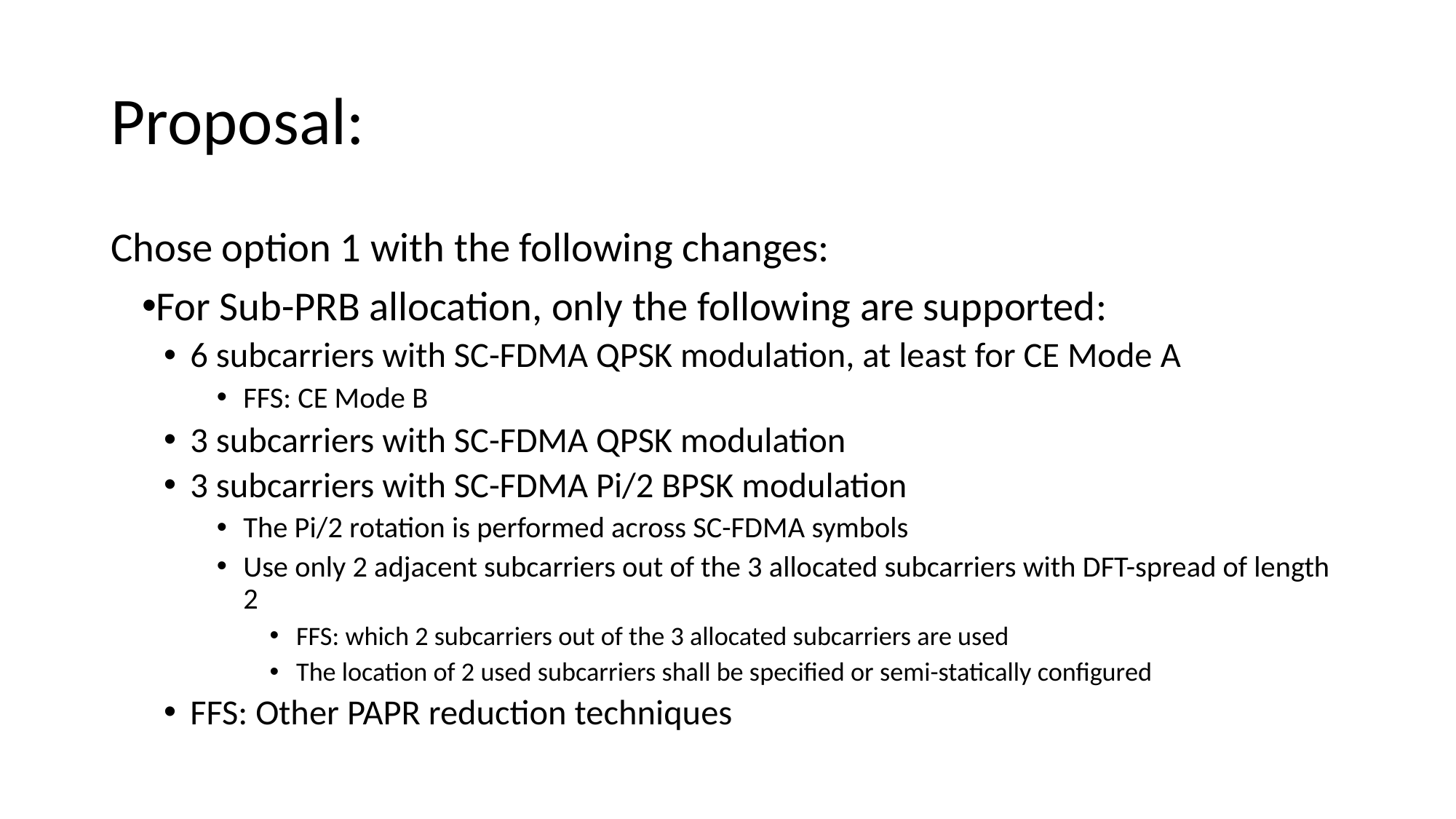

# Proposal:
Chose option 1 with the following changes:
For Sub-PRB allocation, only the following are supported:
6 subcarriers with SC-FDMA QPSK modulation, at least for CE Mode A
FFS: CE Mode B
3 subcarriers with SC-FDMA QPSK modulation
3 subcarriers with SC-FDMA Pi/2 BPSK modulation
The Pi/2 rotation is performed across SC-FDMA symbols
Use only 2 adjacent subcarriers out of the 3 allocated subcarriers with DFT-spread of length 2
FFS: which 2 subcarriers out of the 3 allocated subcarriers are used
The location of 2 used subcarriers shall be specified or semi-statically configured
FFS: Other PAPR reduction techniques